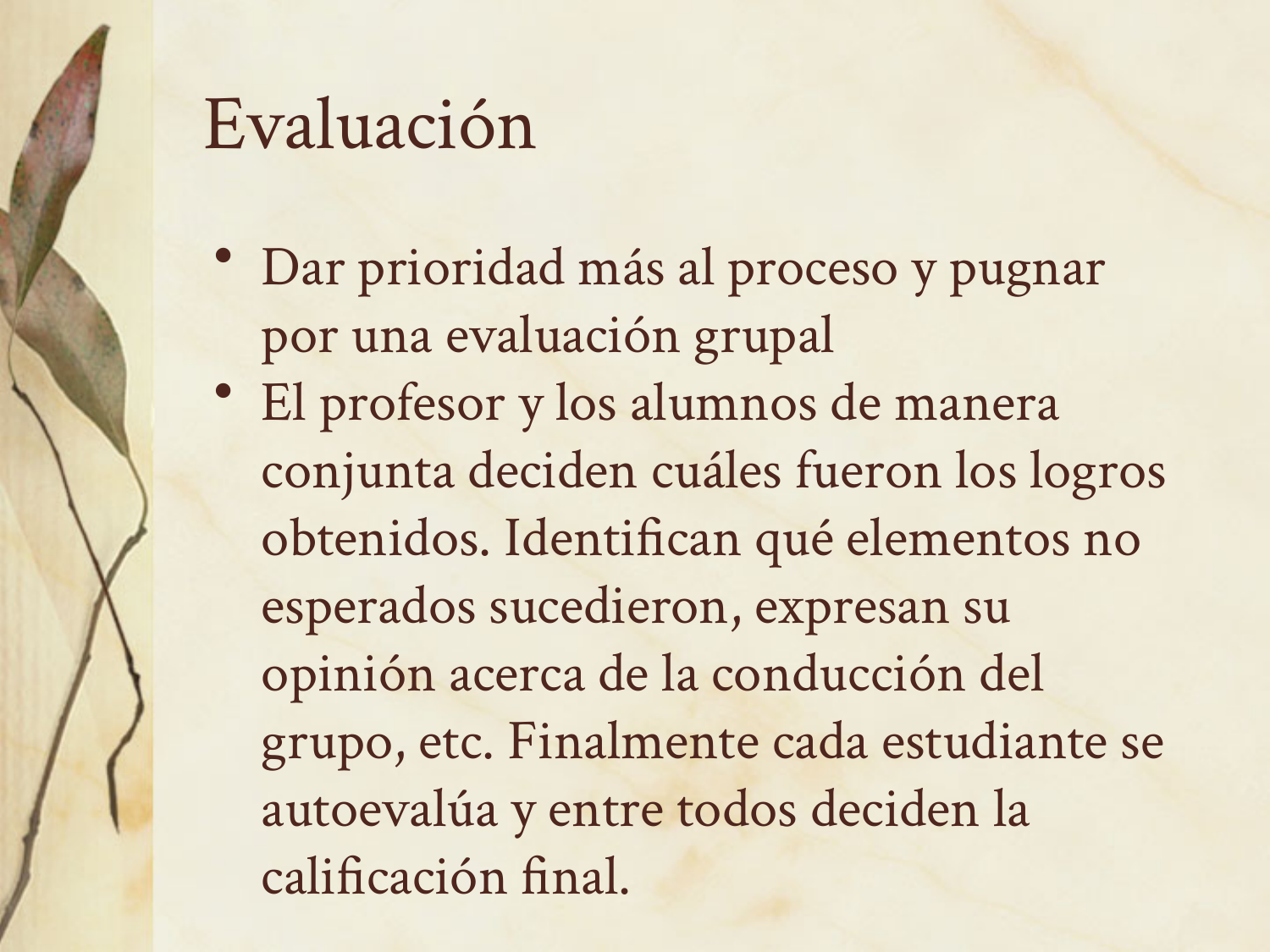

# Evaluación
Dar prioridad más al proceso y pugnar por una evaluación grupal
El profesor y los alumnos de manera conjunta deciden cuáles fueron los logros obtenidos. Identifican qué elementos no esperados sucedieron, expresan su opinión acerca de la conducción del grupo, etc. Finalmente cada estudiante se autoevalúa y entre todos deciden la calificación final.